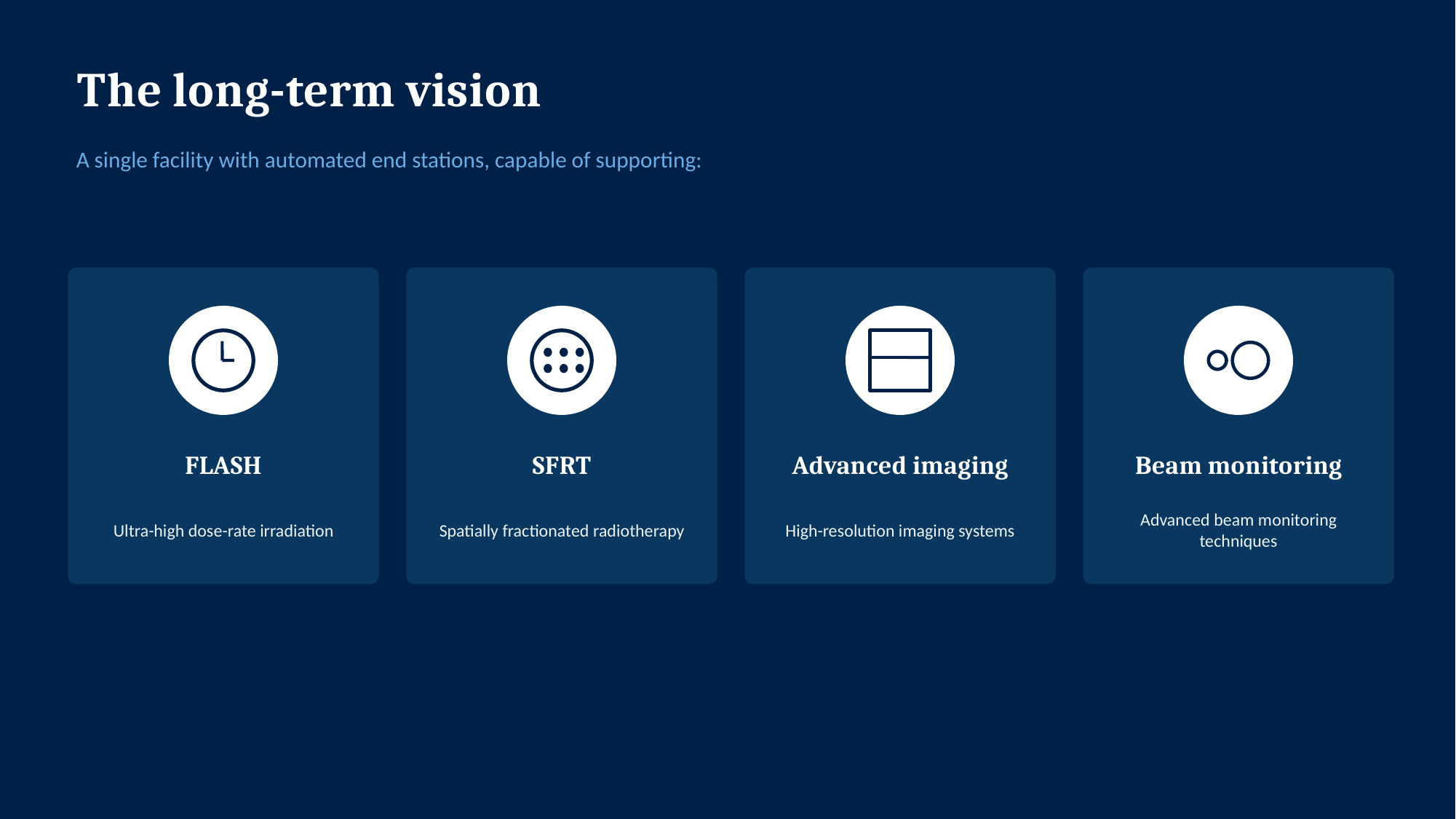

The long-term vision
A single facility with automated end stations, capable of supporting:

FLASH
SFRT
Advanced imaging
Beam monitoring
Ultra-high dose-rate irradiation
Spatially fractionated radiotherapy
High-resolution imaging systems
Advanced beam monitoring techniques